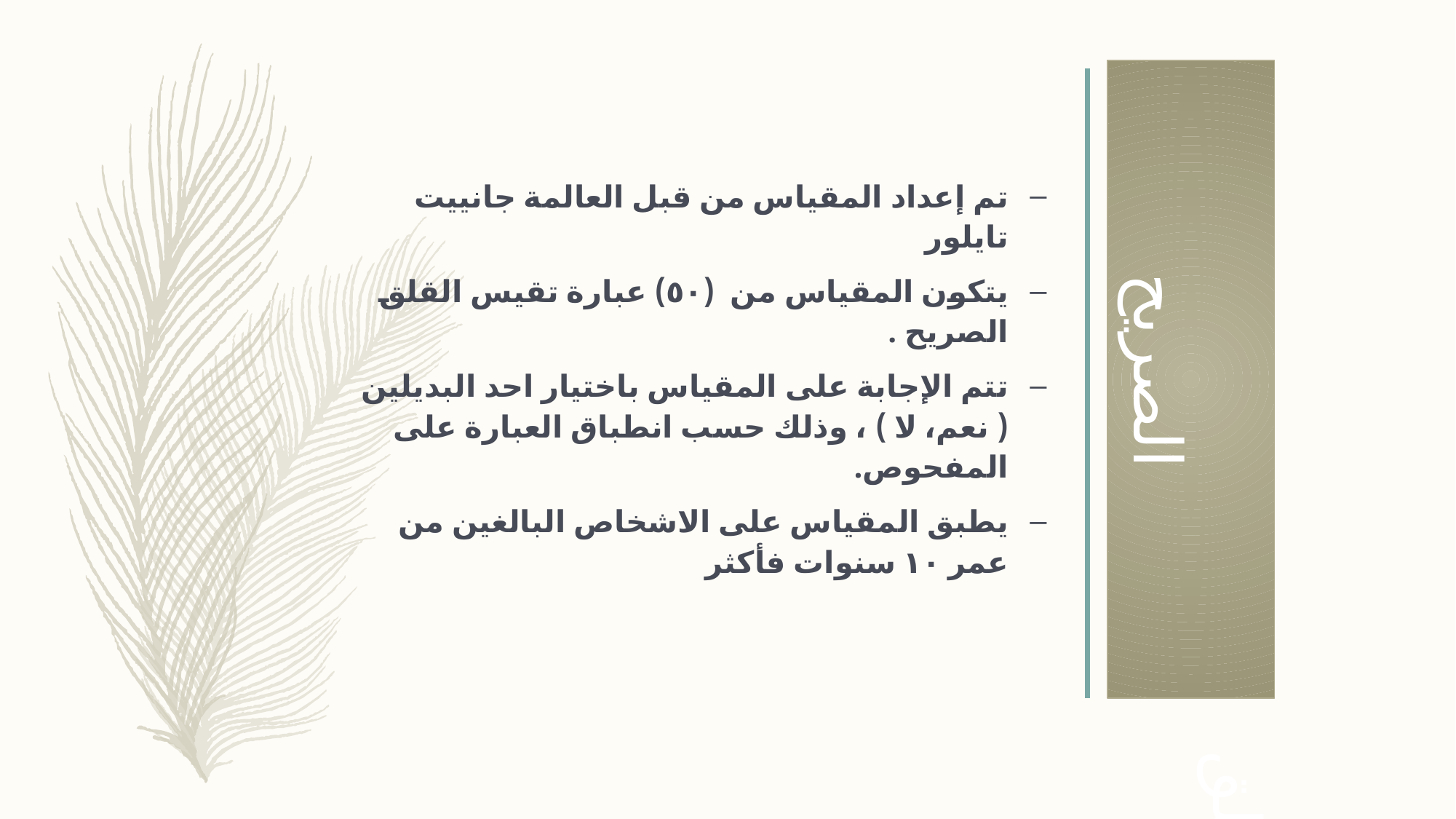

# مقياس تايلور للقلق الصريح

تم إعداد المقياس من قبل العالمة جانييت تايلور
يتكون المقياس من  (٥٠) عبارة تقيس القلق الصريح .
تتم الإجابة على المقياس باختيار احد البديلين ( نعم، لا ) ، وذلك حسب انطباق العبارة على المفحوص.
يطبق المقياس على الاشخاص البالغين من عمر ١٠ سنوات فأكثر